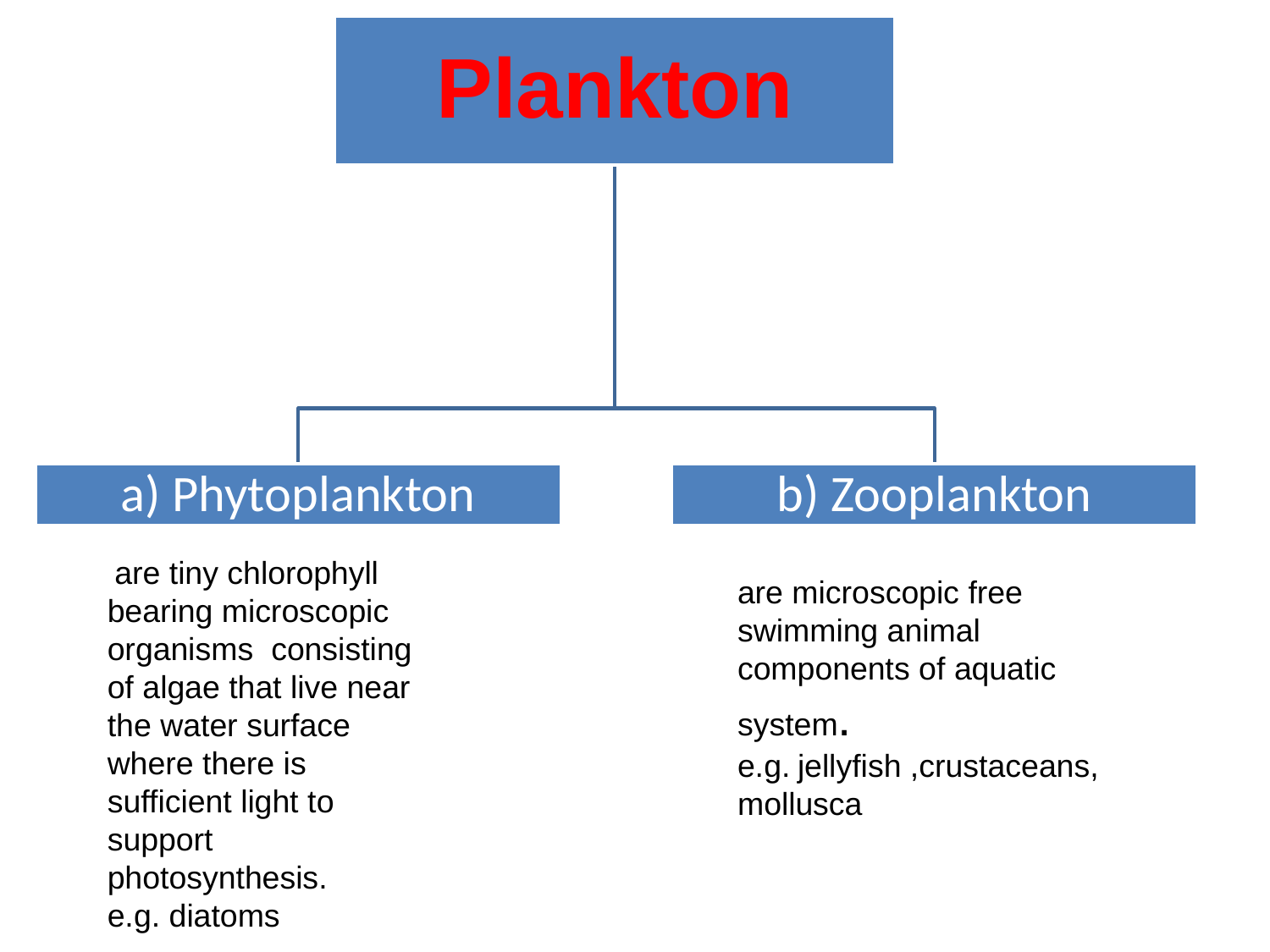

Plankton
a) Phytoplankton
b) Zooplankton
#
 are tiny chlorophyll bearing microscopic organisms  consisting of algae that live near the water surface where there is sufficient light to support photosynthesis.
e.g. diatoms

are microscopic free  swimming animal components of aquatic system.
e.g. jellyfish ,crustaceans, mollusca